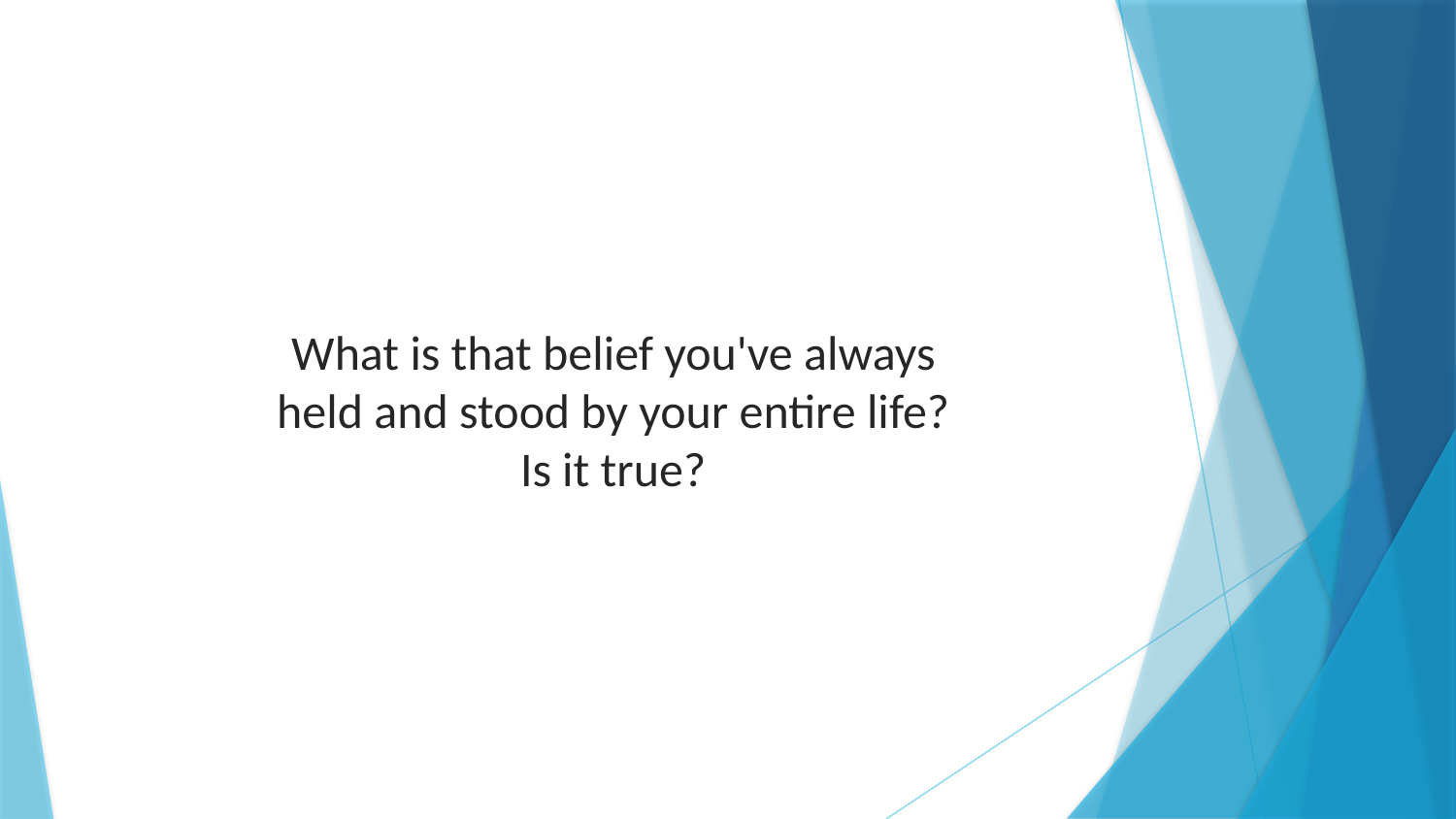

What is that belief you've always held and stood by your entire life? Is it true?